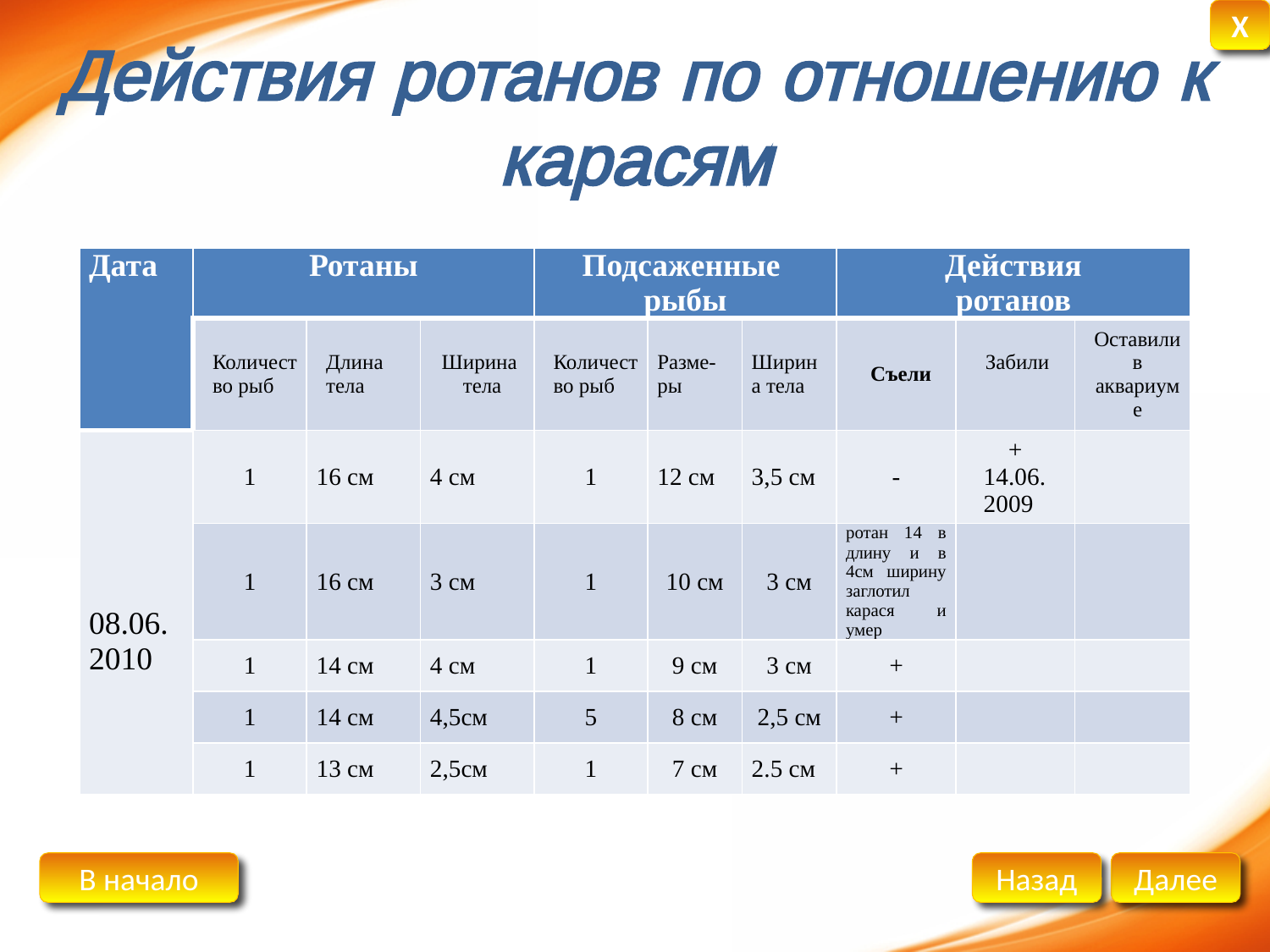

# Действия ротанов по отношению к карасям
| Дата | Ротаны |  |  | Подсаженные рыбы |  |  | Действия ротанов |  |  |
| --- | --- | --- | --- | --- | --- | --- | --- | --- | --- |
|  | Количество рыб | Длина тела | Ширина тела | Количество рыб | Разме-ры | Ширина тела | Съели | Забили | Оставили в аквариуме |
| 08.06. 2010 | 1 | 16 см | 4 см | 1 | 12 см | 3,5 см | - | + 14.06. 2009 |  |
|  | 1 | 16 см | 3 см | 1 | 10 см | 3 см | ротан 14 в длину и в 4см ширину заглотил карася и умер |  |  |
|  | 1 | 14 см | 4 см | 1 | 9 см | 3 см | + |  |  |
|  | 1 | 14 см | 4,5см | 5 | 8 см | 2,5 см | + |  |  |
|  | 1 | 13 см | 2,5см | 1 | 7 см | 2.5 см | + |  |  |